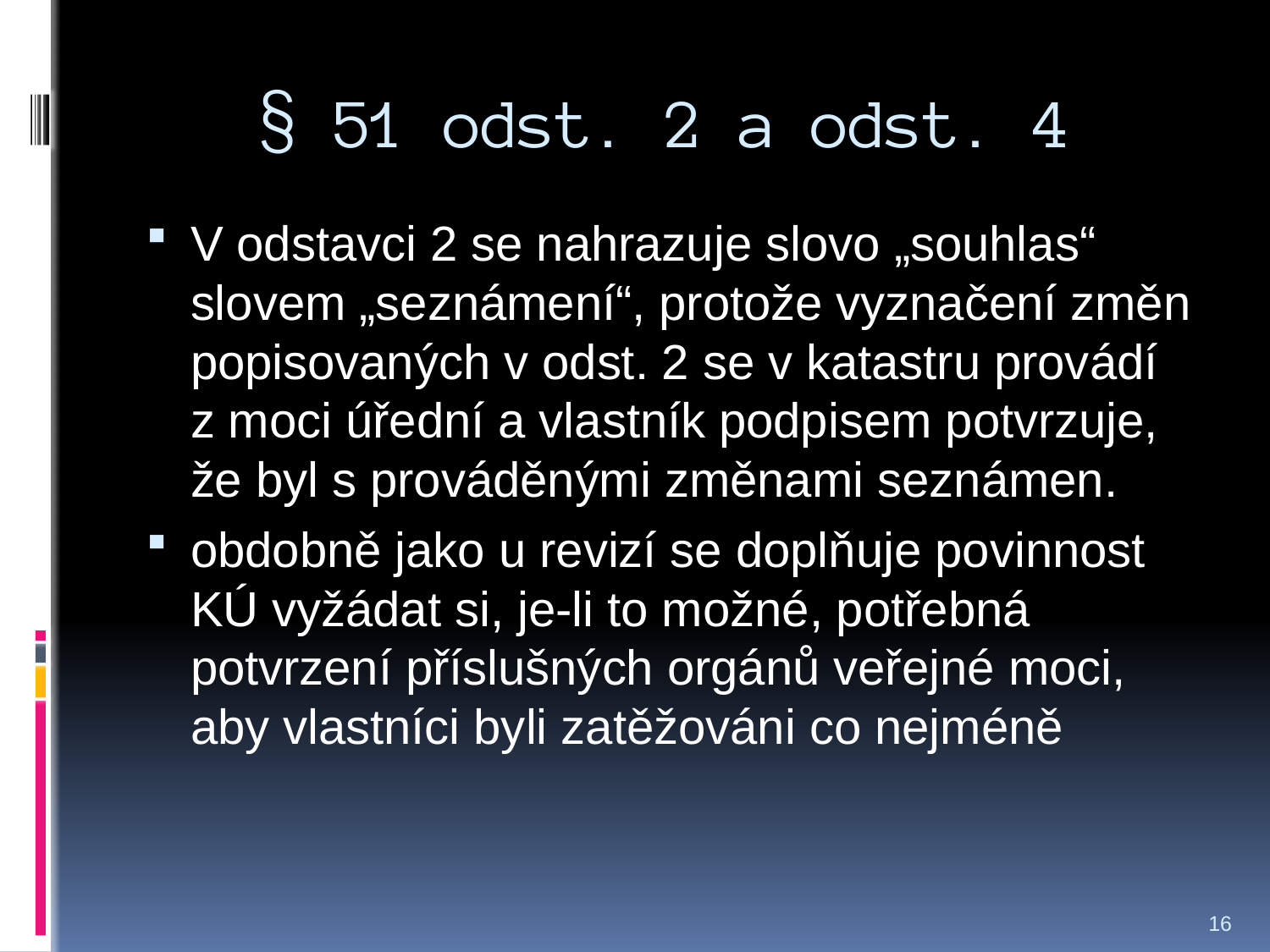

# § 51 odst. 2 a odst. 4
V odstavci 2 se nahrazuje slovo „souhlas“ slovem „seznámení“, protože vyznačení změn popisovaných v odst. 2 se v katastru provádí z moci úřední a vlastník podpisem potvrzuje, že byl s prováděnými změnami seznámen.
obdobně jako u revizí se doplňuje povinnost KÚ vyžádat si, je-li to možné, potřebná potvrzení příslušných orgánů veřejné moci, aby vlastníci byli zatěžováni co nejméně

16